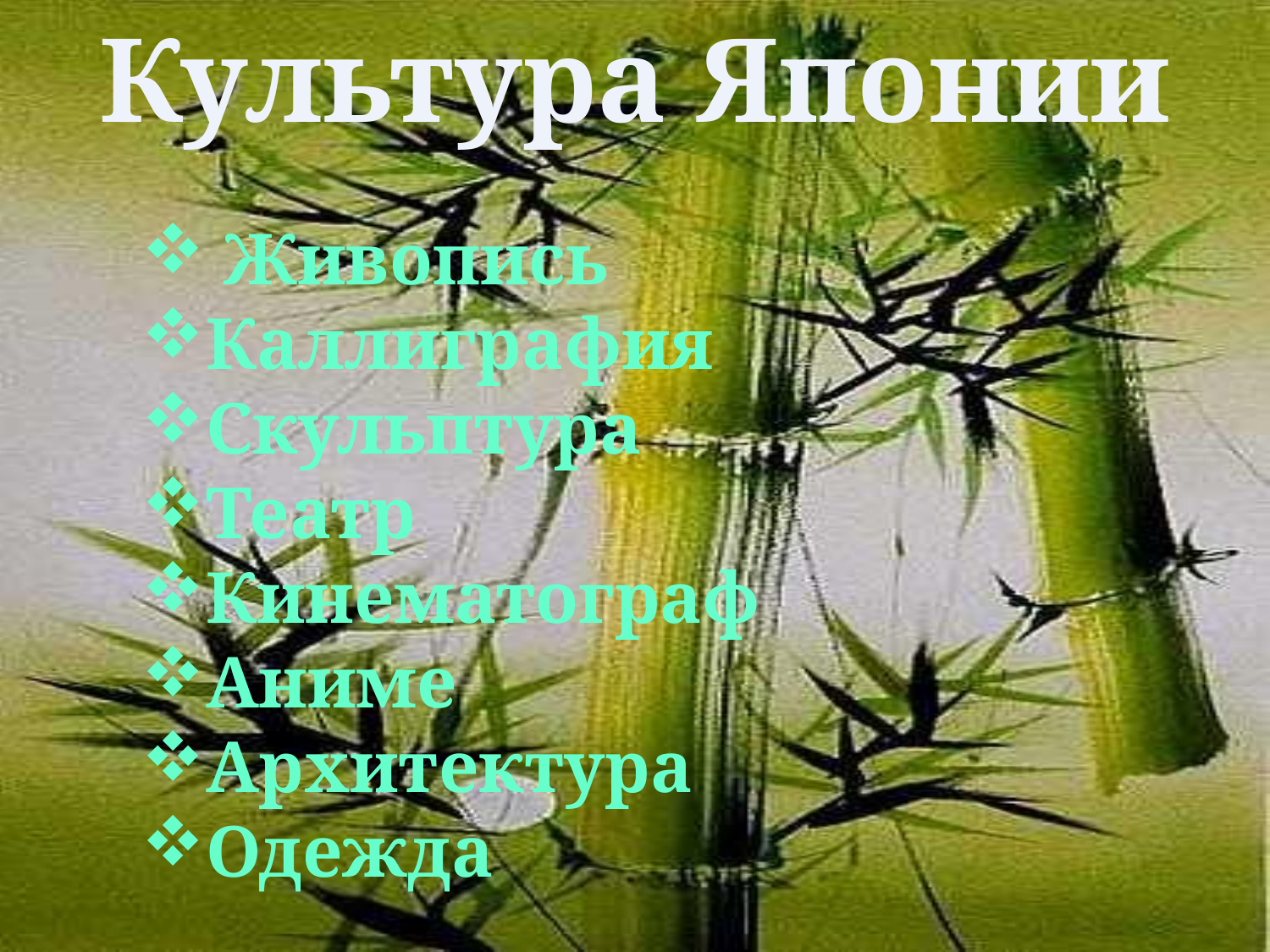

Культура Японии
 Живопись
Каллиграфия
Скульптура
Театр
Кинематограф
Аниме
Архитектура
Одежда